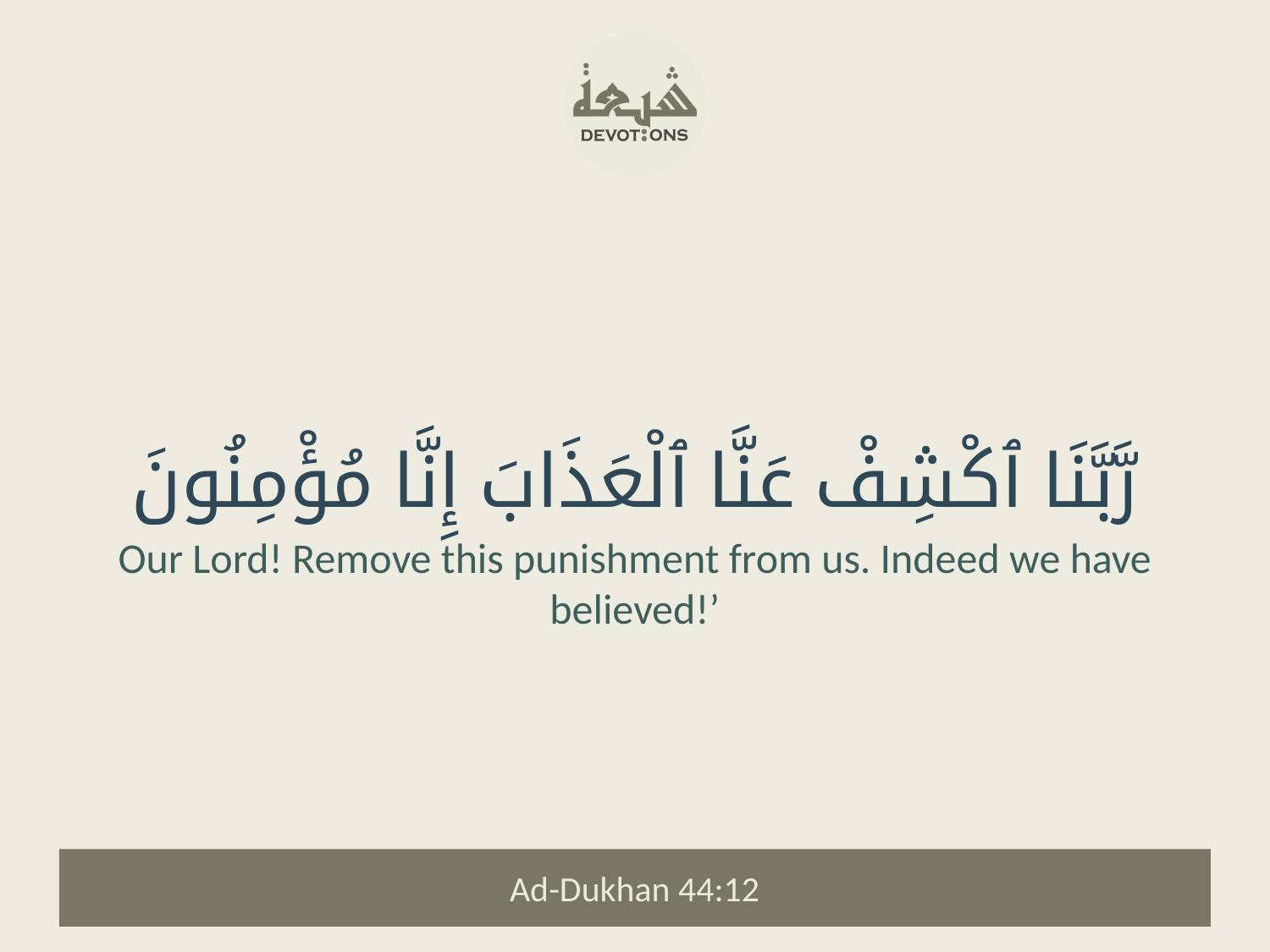

رَّبَّنَا ٱكْشِفْ عَنَّا ٱلْعَذَابَ إِنَّا مُؤْمِنُونَ
Our Lord! Remove this punishment from us. Indeed we have believed!’
Ad-Dukhan 44:12